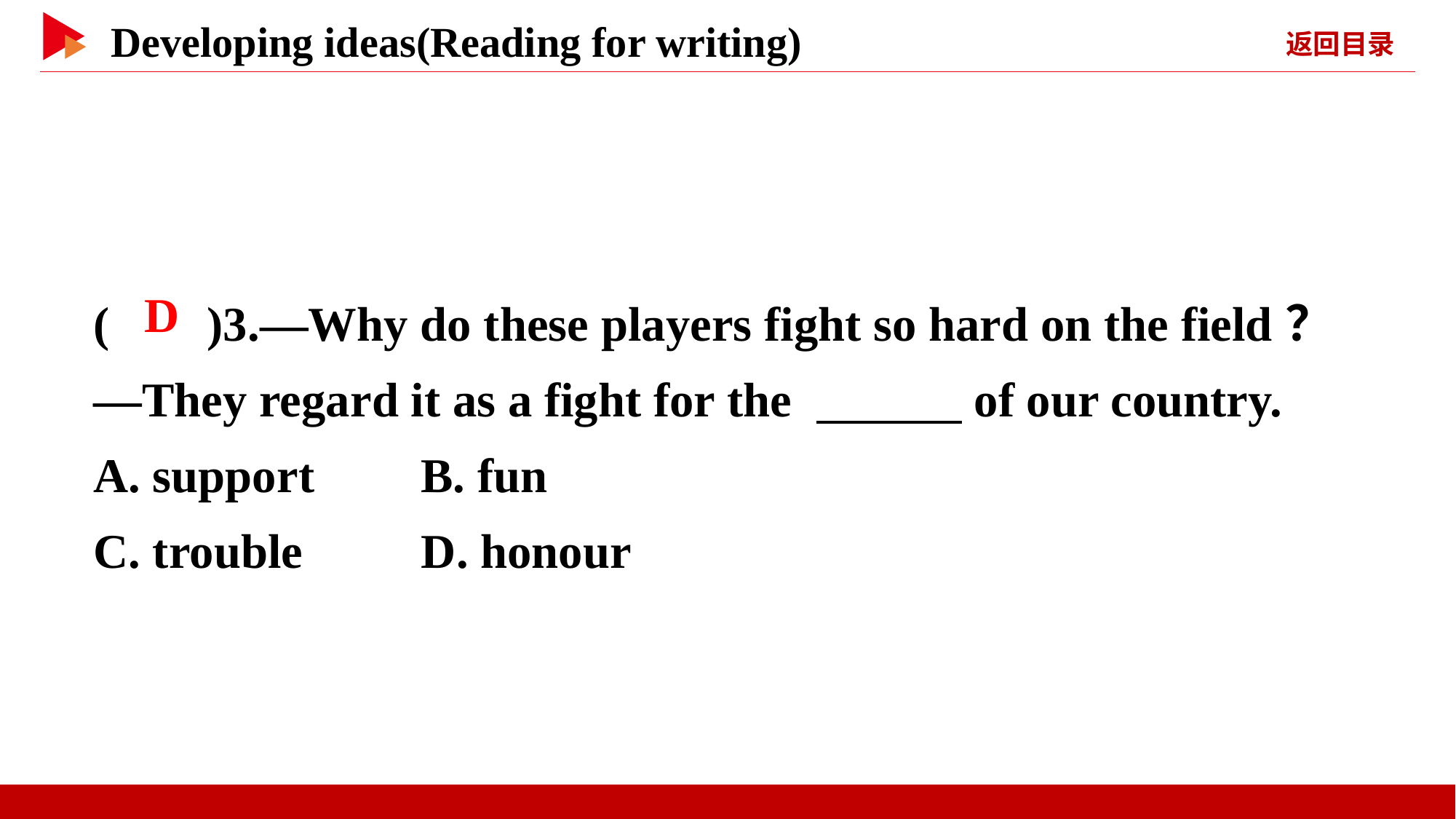

(        )3.—Why do these players fight so hard on the field？
—They regard it as a fight for the 　　　of our country.
A. support	B. fun
C. trouble	         D. honour
   D